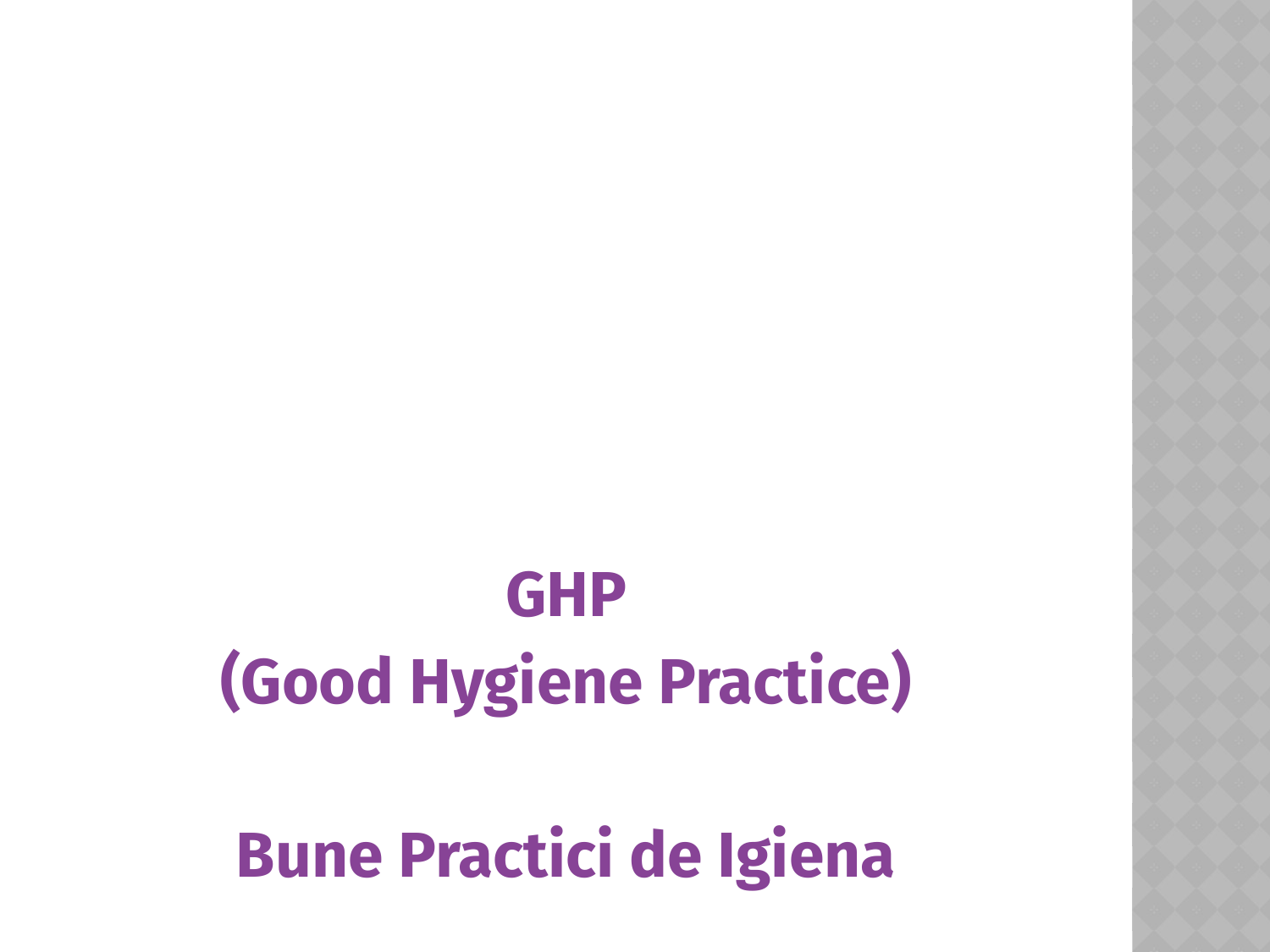

GHP
(Good Hygiene Practice)

Bune Practici de Igiena